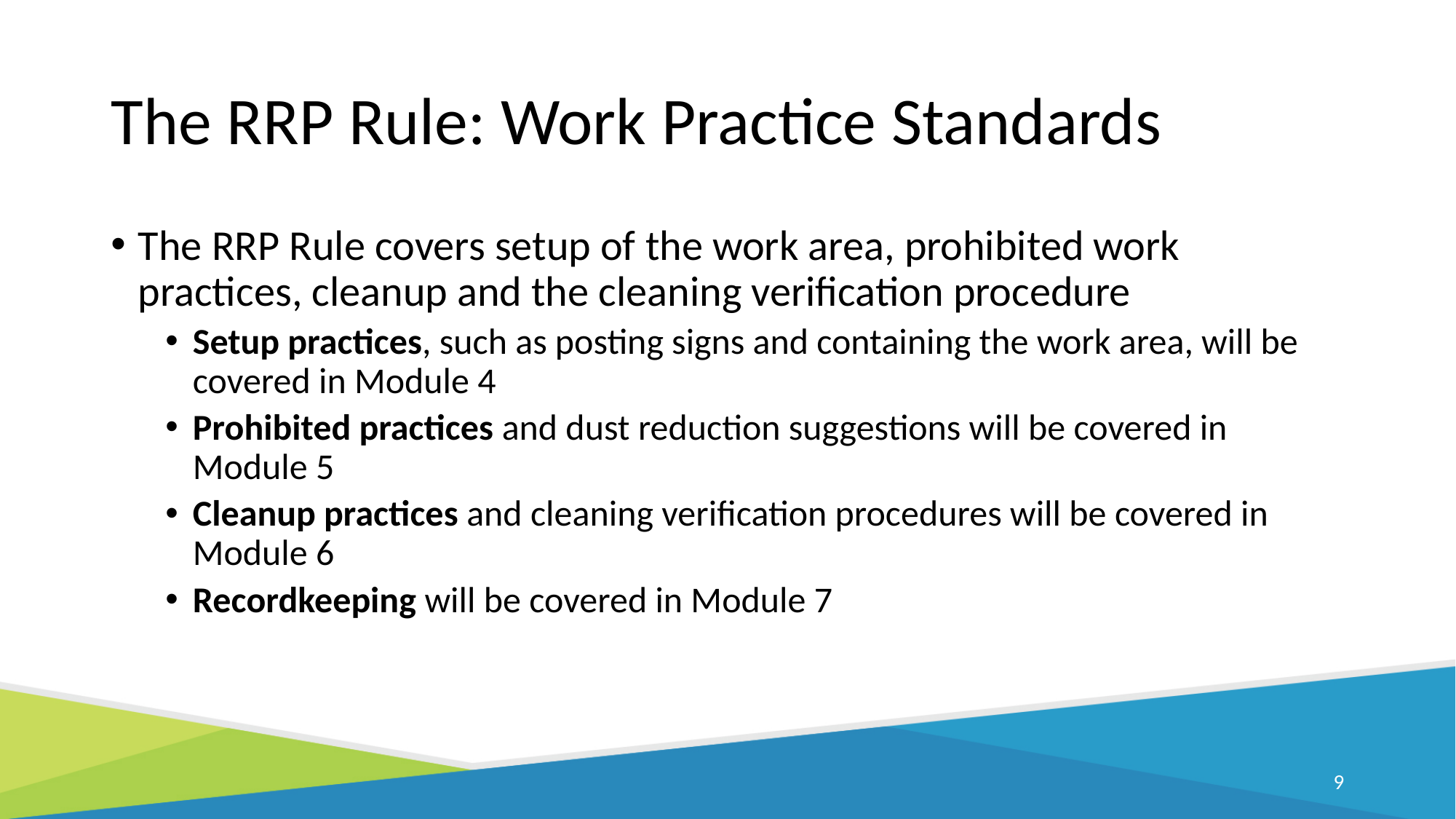

# The RRP Rule: Work Practice Standards
The RRP Rule covers setup of the work area, prohibited work practices, cleanup and the cleaning verification procedure
Setup practices, such as posting signs and containing the work area, will be covered in Module 4
Prohibited practices and dust reduction suggestions will be covered in Module 5
Cleanup practices and cleaning verification procedures will be covered in Module 6
Recordkeeping will be covered in Module 7
9